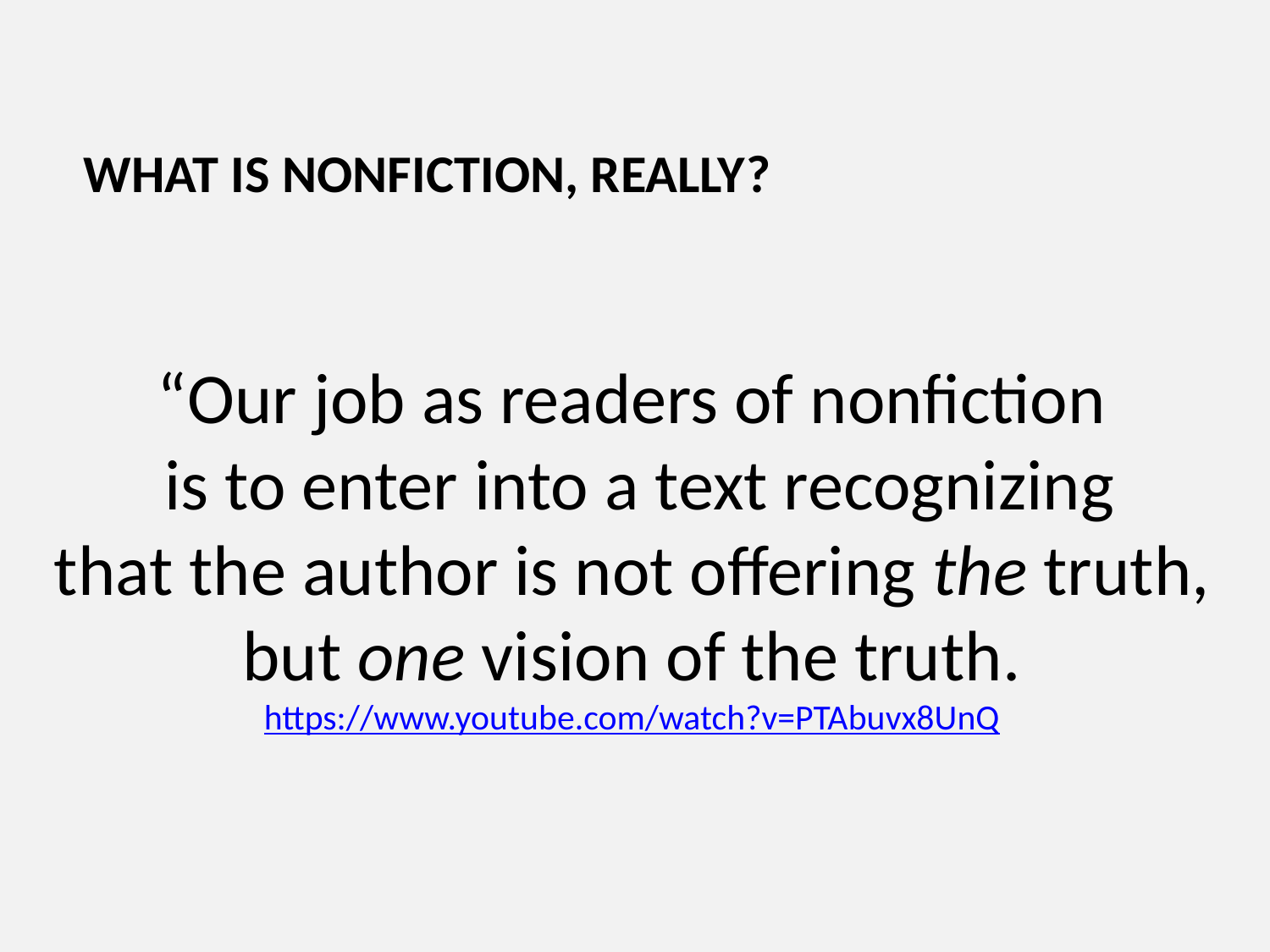

# WHAT IS NONFICTION, REALLY?
“Our job as readers of nonfiction
 is to enter into a text recognizing
that the author is not offering the truth,
but one vision of the truth.
https://www.youtube.com/watch?v=PTAbuvx8UnQ